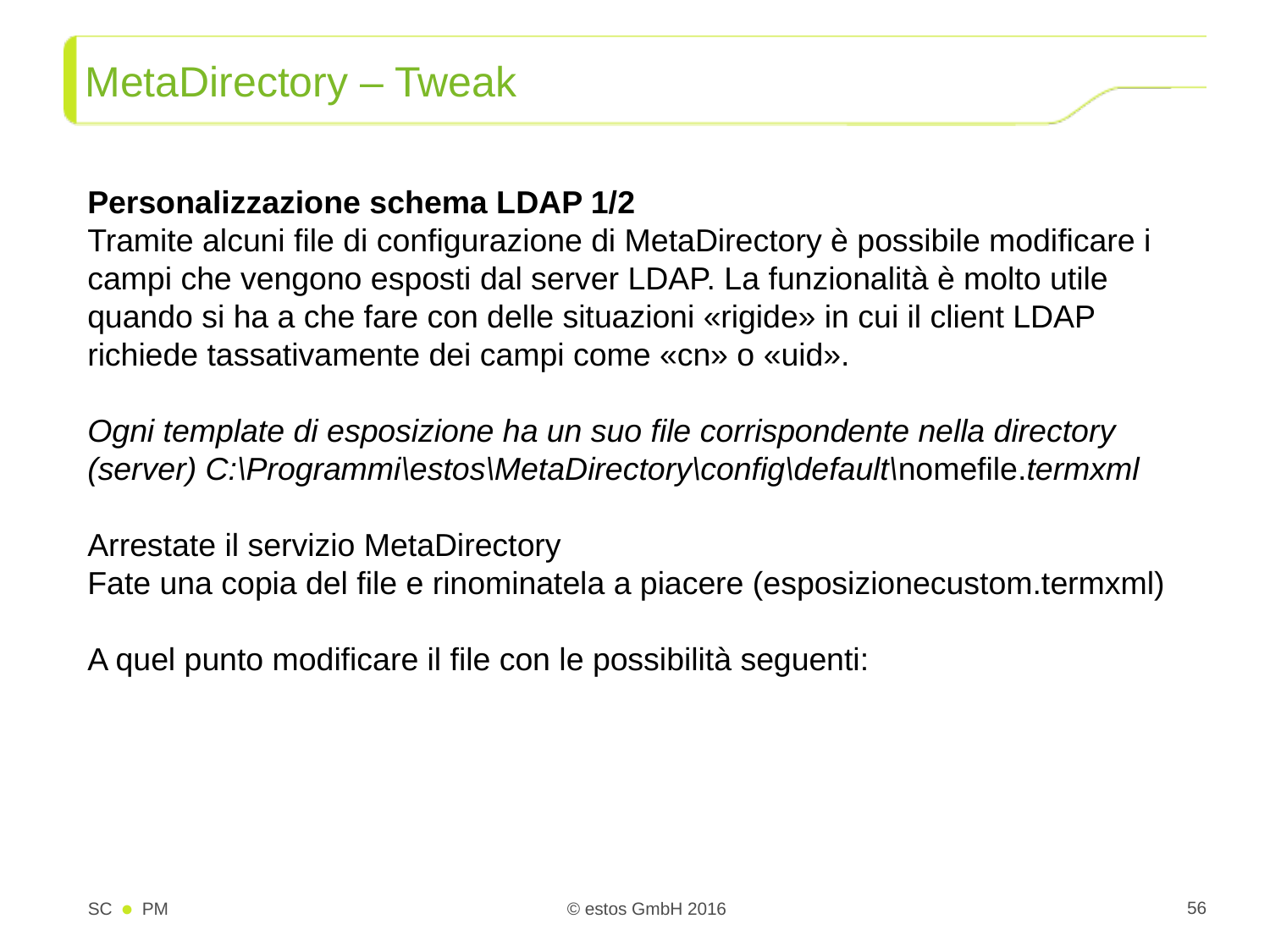

# MetaDirectory – Tweak
Personalizzazione schema LDAP 1/2
Tramite alcuni file di configurazione di MetaDirectory è possibile modificare i campi che vengono esposti dal server LDAP. La funzionalità è molto utile quando si ha a che fare con delle situazioni «rigide» in cui il client LDAP richiede tassativamente dei campi come «cn» o «uid».

Ogni template di esposizione ha un suo file corrispondente nella directory (server) C:\Programmi\estos\MetaDirectory\config\default\nomefile.termxml

Arrestate il servizio MetaDirectory
Fate una copia del file e rinominatela a piacere (esposizionecustom.termxml)

A quel punto modificare il file con le possibilità seguenti:

SC
PM
56